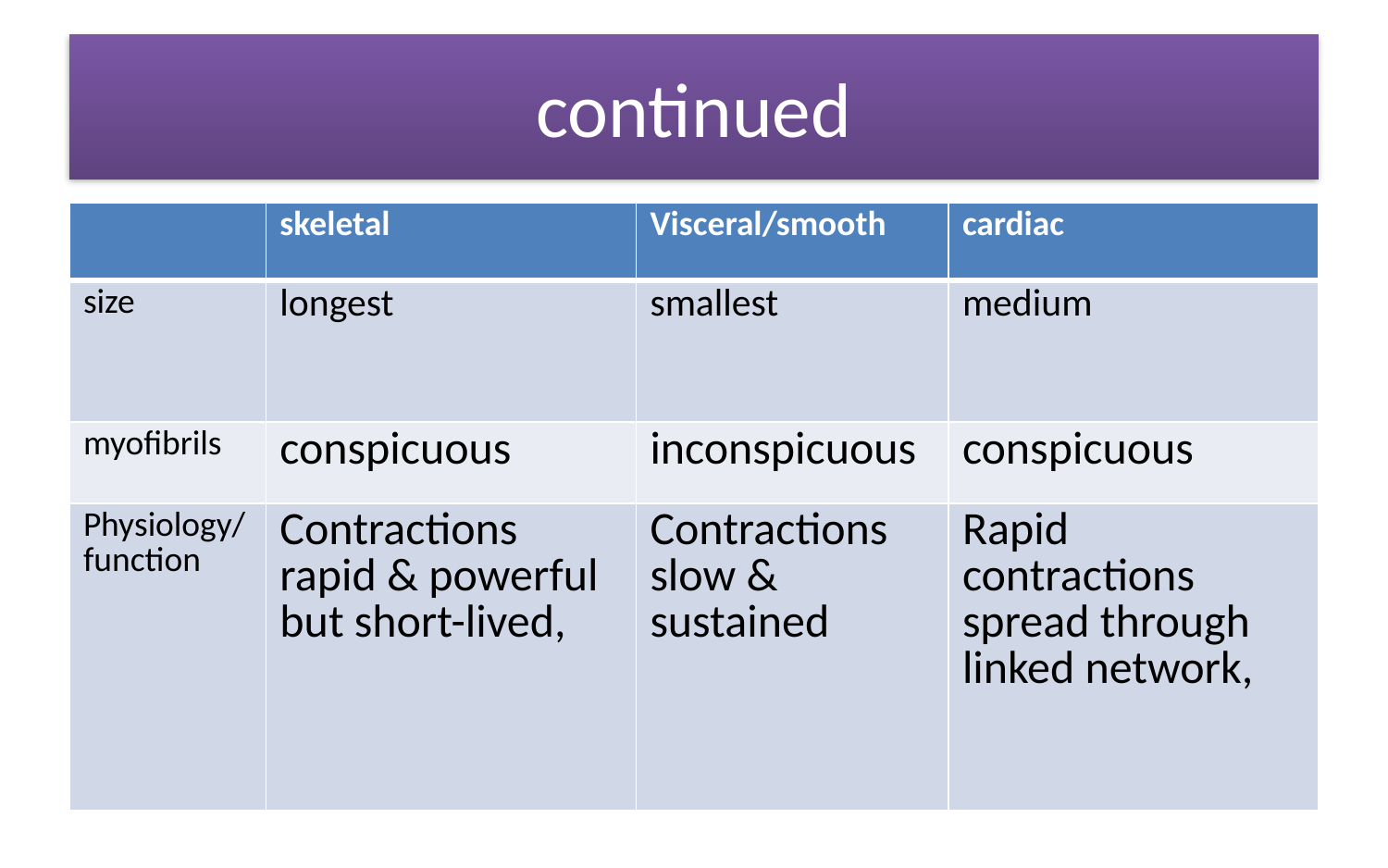

# continued
|  | skeletal | Visceral/smooth | cardiac |
| --- | --- | --- | --- |
| size | longest | smallest | medium |
| myofibrils | conspicuous | inconspicuous | conspicuous |
| Physiology/function | Contractions rapid & powerful but short-lived, | Contractions slow & sustained | Rapid contractions spread through linked network, |